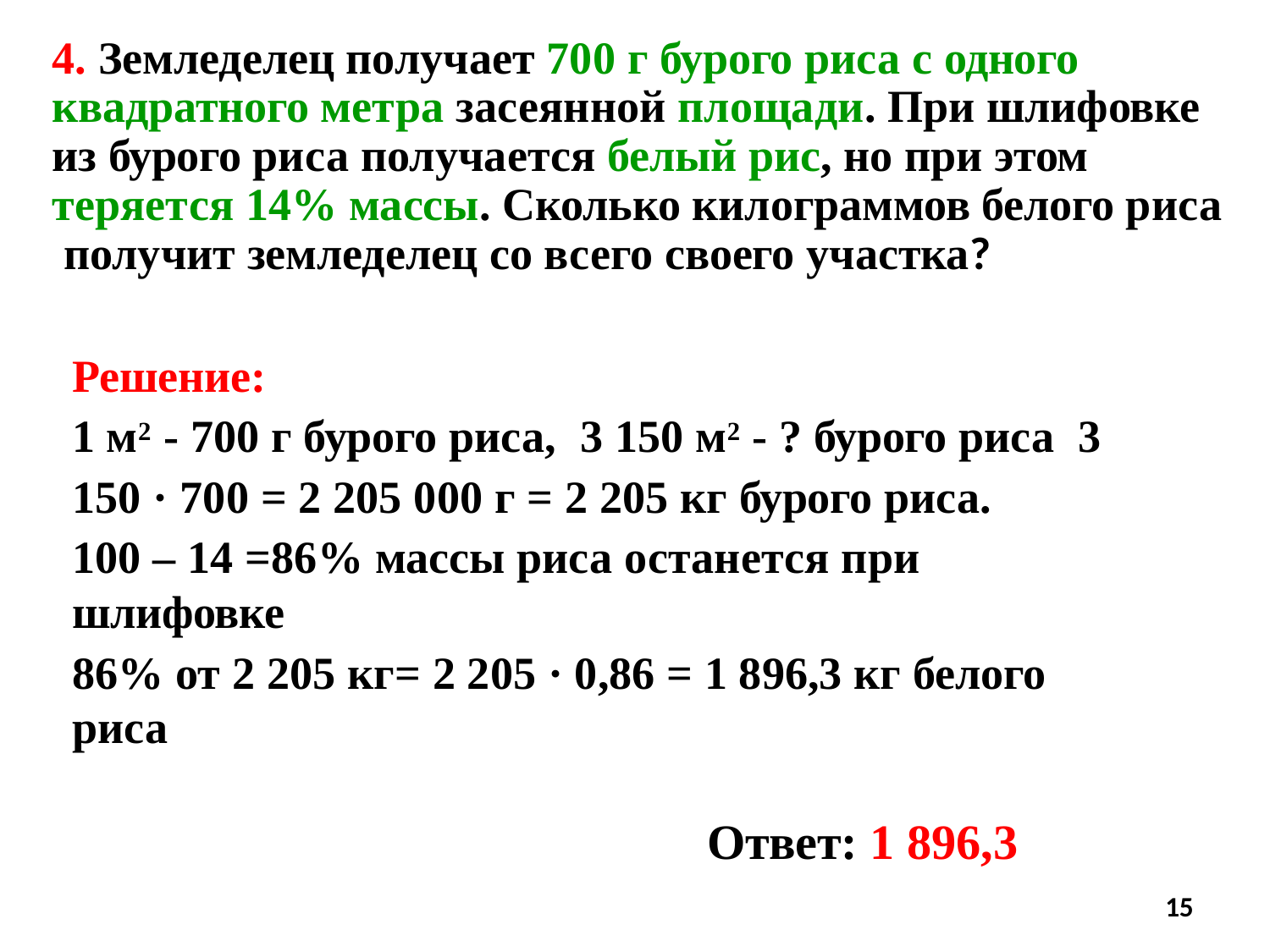

# 4. Земледелец получает 700 г бурого риса с одного  квадратного метра засеянной площади. При шлифовке  из бурого риса получается белый рис, но при этом  теряется 14% массы. Сколько килограммов белого риса  получит земледелец со всего своего участка?
Решение:
1 м2 - 700 г бурого риса,	3 150 м2 - ? бурого риса  3 150 · 700 = 2 205 000 г = 2 205 кг бурого риса.
100 – 14 =86% массы риса останется при шлифовке
86% от 2 205 кг= 2 205 · 0,86 = 1 896,3 кг белого риса

Ответ: 1 896,3
15